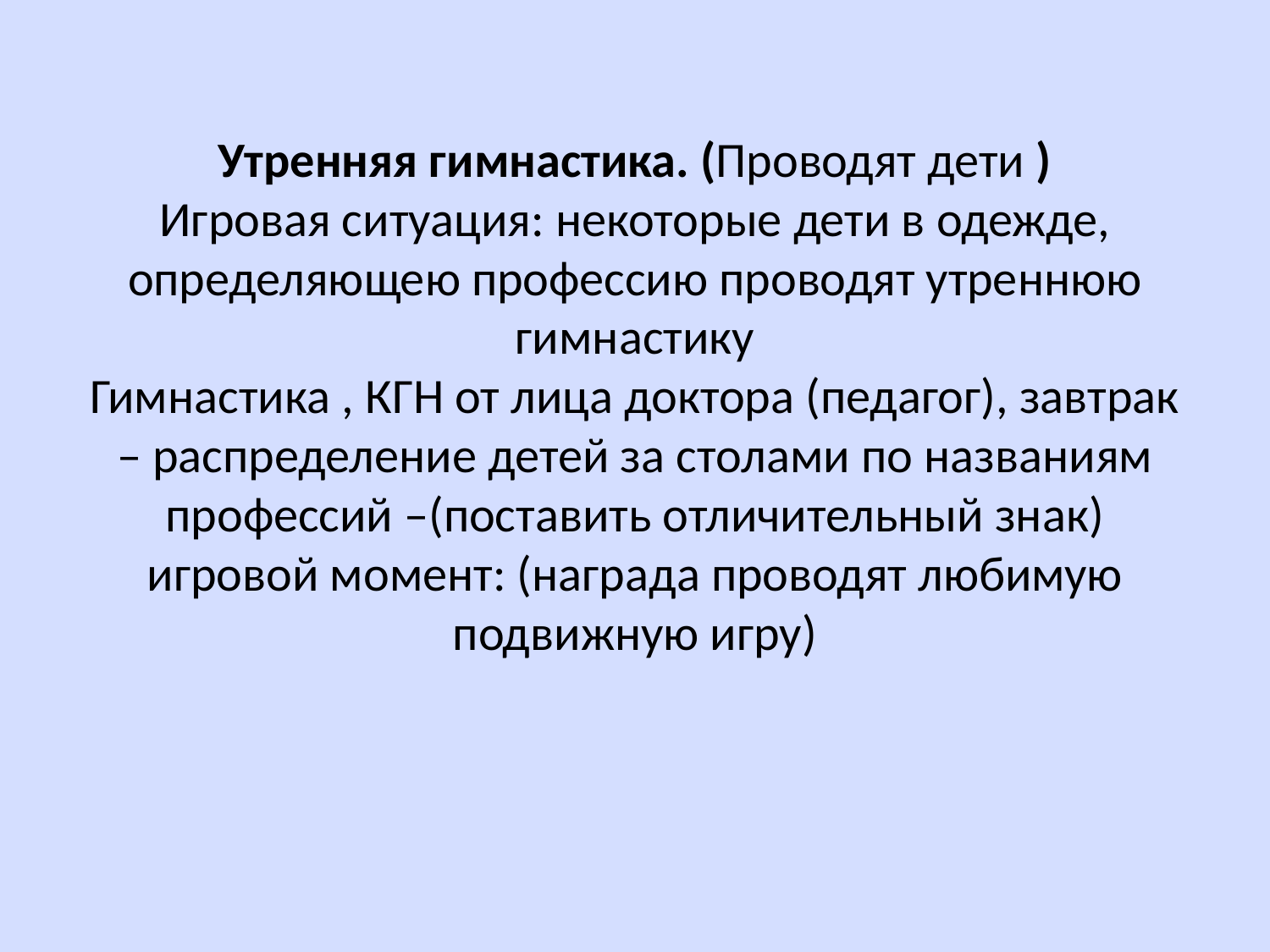

# Утренняя гимнастика. (Проводят дети ) Игровая ситуация: некоторые дети в одежде, определяющею профессию проводят утреннюю гимнастику Гимнастика , КГН от лица доктора (педагог), завтрак – распределение детей за столами по названиям профессий –(поставить отличительный знак) игровой момент: (награда проводят любимую подвижную игру)